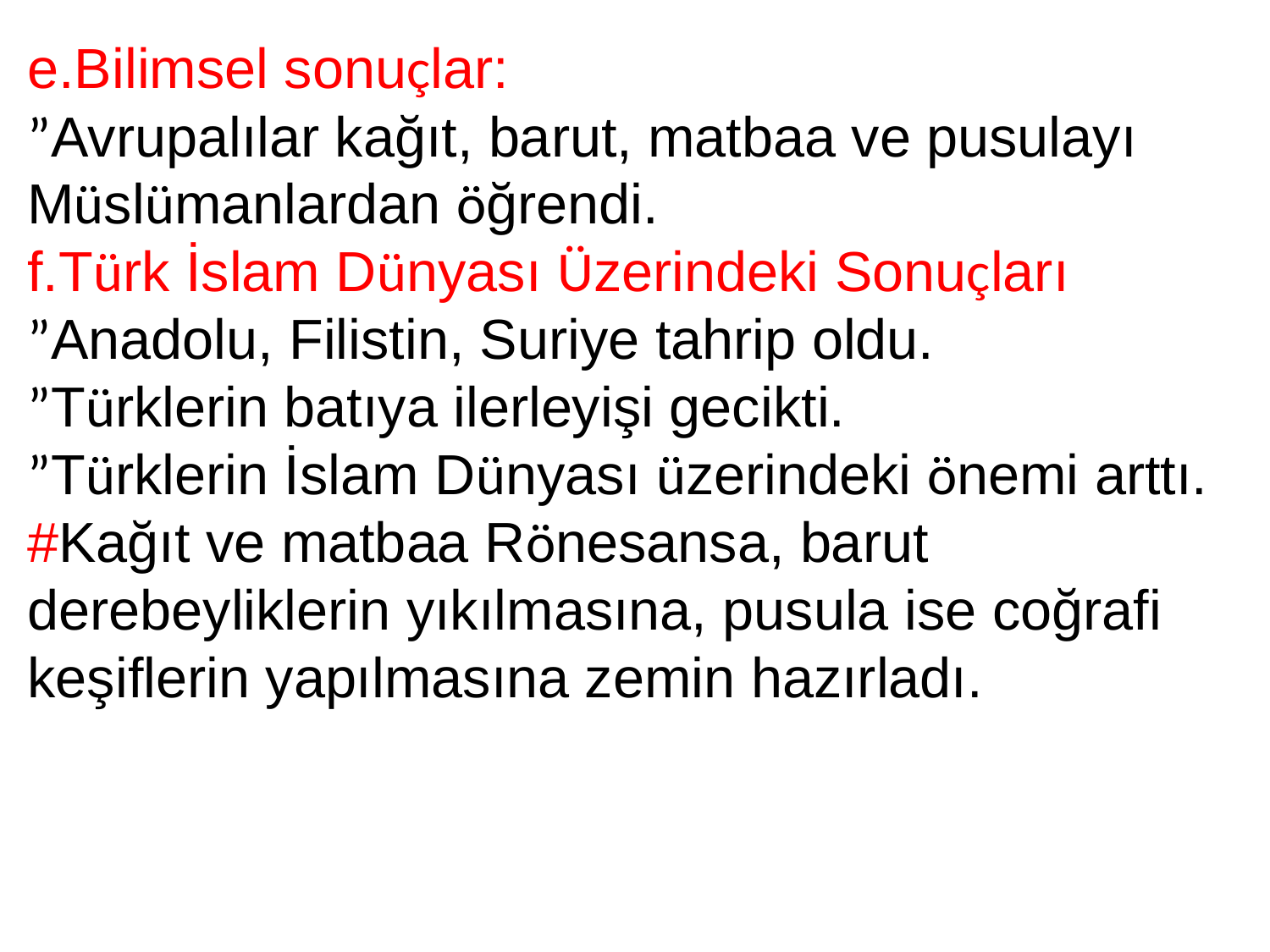

e.Bilimsel sonuçlar:
”Avrupalılar kağıt, barut, matbaa ve pusulayı Müslümanlardan öğrendi.
f.Türk İslam Dünyası Üzerindeki Sonuçları
”Anadolu, Filistin, Suriye tahrip oldu.
”Türklerin batıya ilerleyişi gecikti.
”Türklerin İslam Dünyası üzerindeki önemi arttı.
#Kağıt ve matbaa Rönesansa, barut derebeyliklerin yıkılmasına, pusula ise coğrafi keşiflerin yapılmasına zemin hazırladı.